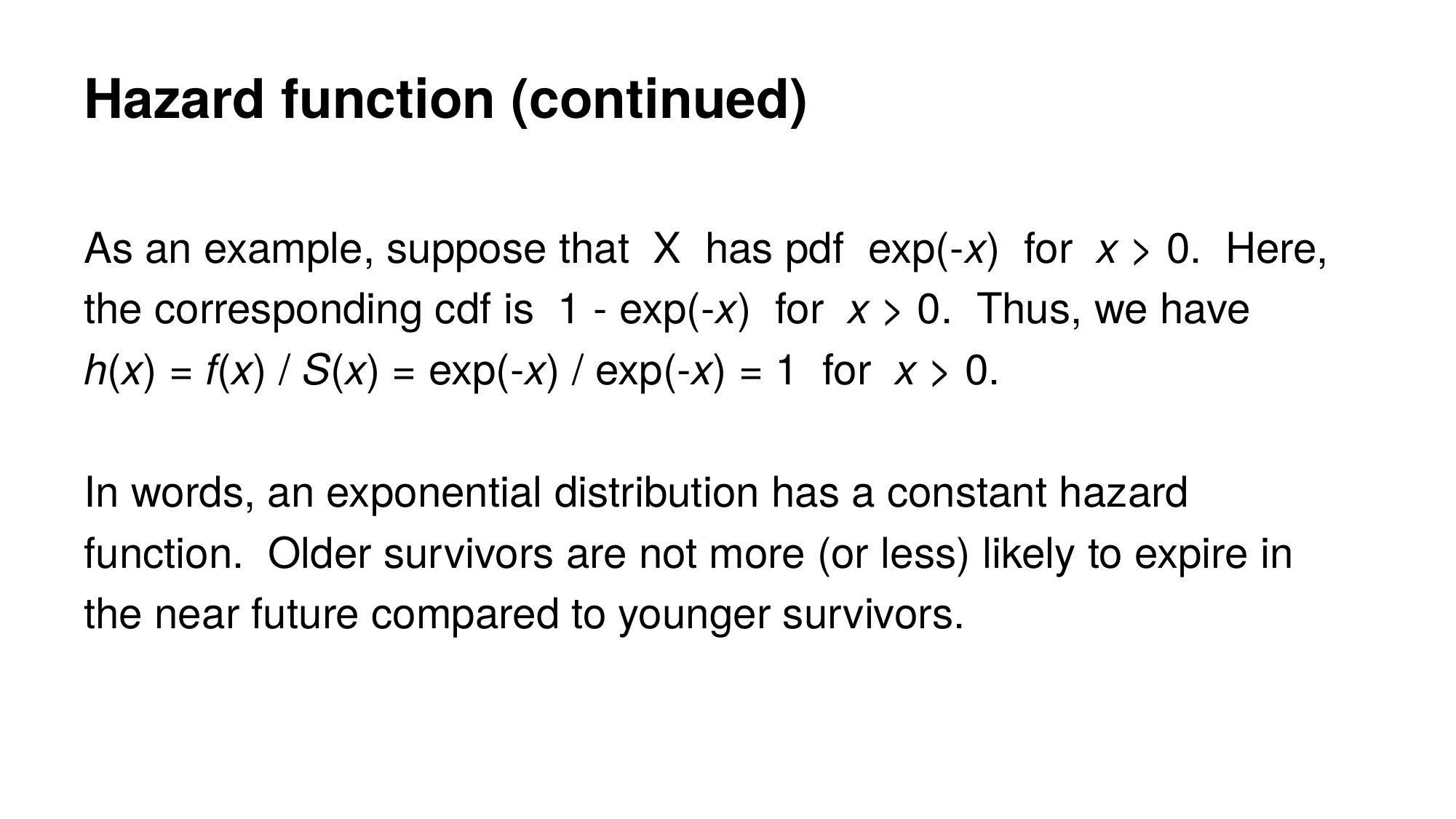

# Hazard function (continued)
As an example, suppose that  X  has pdf  exp(-x)  for  x > 0.  Here, the corresponding cdf is  1 - exp(-x)  for  x > 0.  Thus, we have  h(x) = f(x) / S(x) = exp(-x) / exp(-x) = 1  for  x > 0.

In words, an exponential distribution has a constant hazard function.  Older survivors are not more (or less) likely to expire in the near future compared to younger survivors.